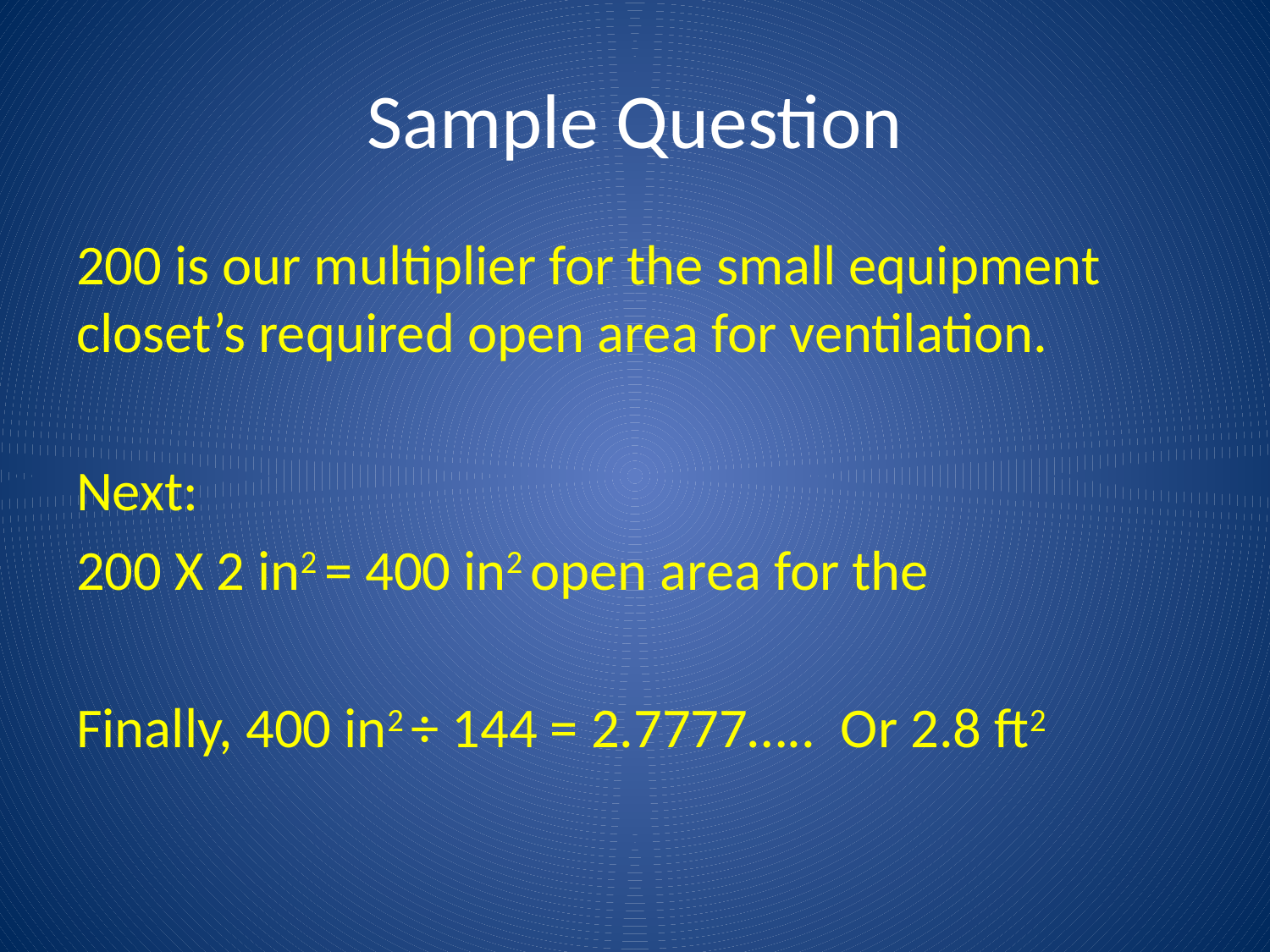

# Sample Question
200 is our multiplier for the small equipment closet’s required open area for ventilation.

Next:
200 X 2 in2 = 400 in2 open area for the

Finally, 400 in2 ÷ 144 = 2.7777…..  Or 2.8 ft2